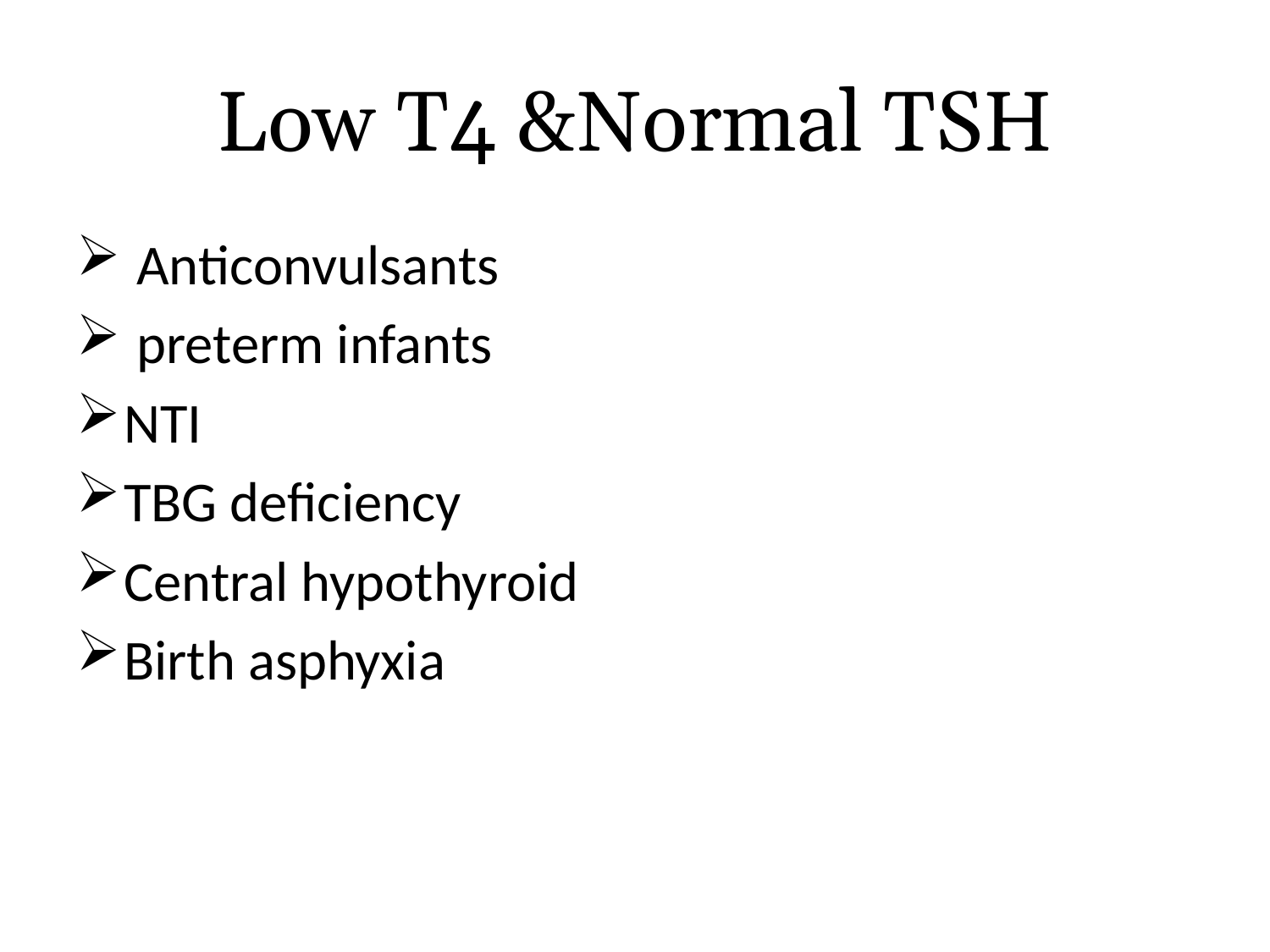

# Low T4 &Normal TSH
 Anticonvulsants
 preterm infants
NTI
TBG deficiency
Central hypothyroid
Birth asphyxia